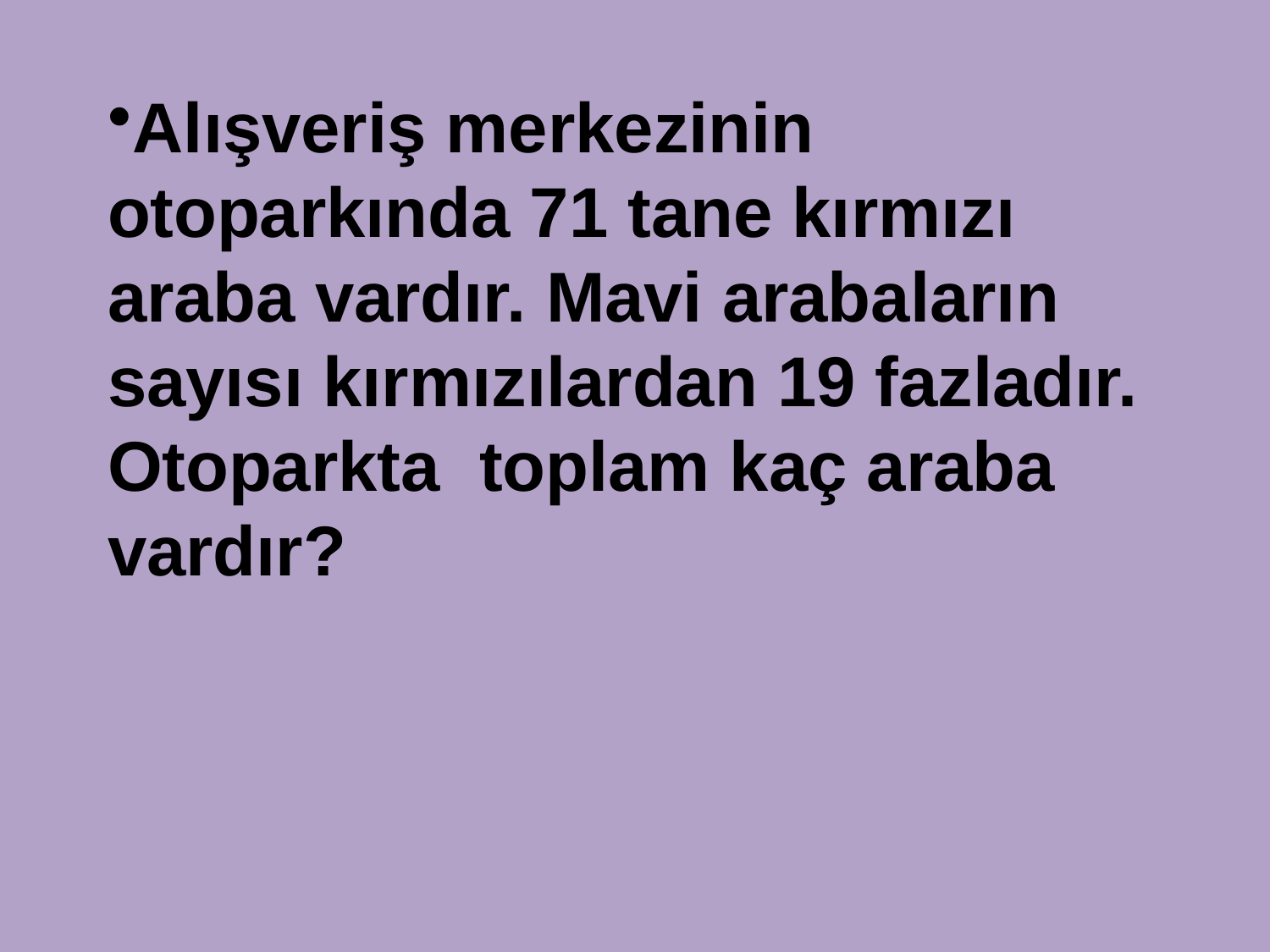

Alışveriş merkezinin otoparkında 71 tane kırmızı araba vardır. Mavi arabaların sayısı kırmızılardan 19 fazladır. Otoparkta  toplam kaç araba vardır?